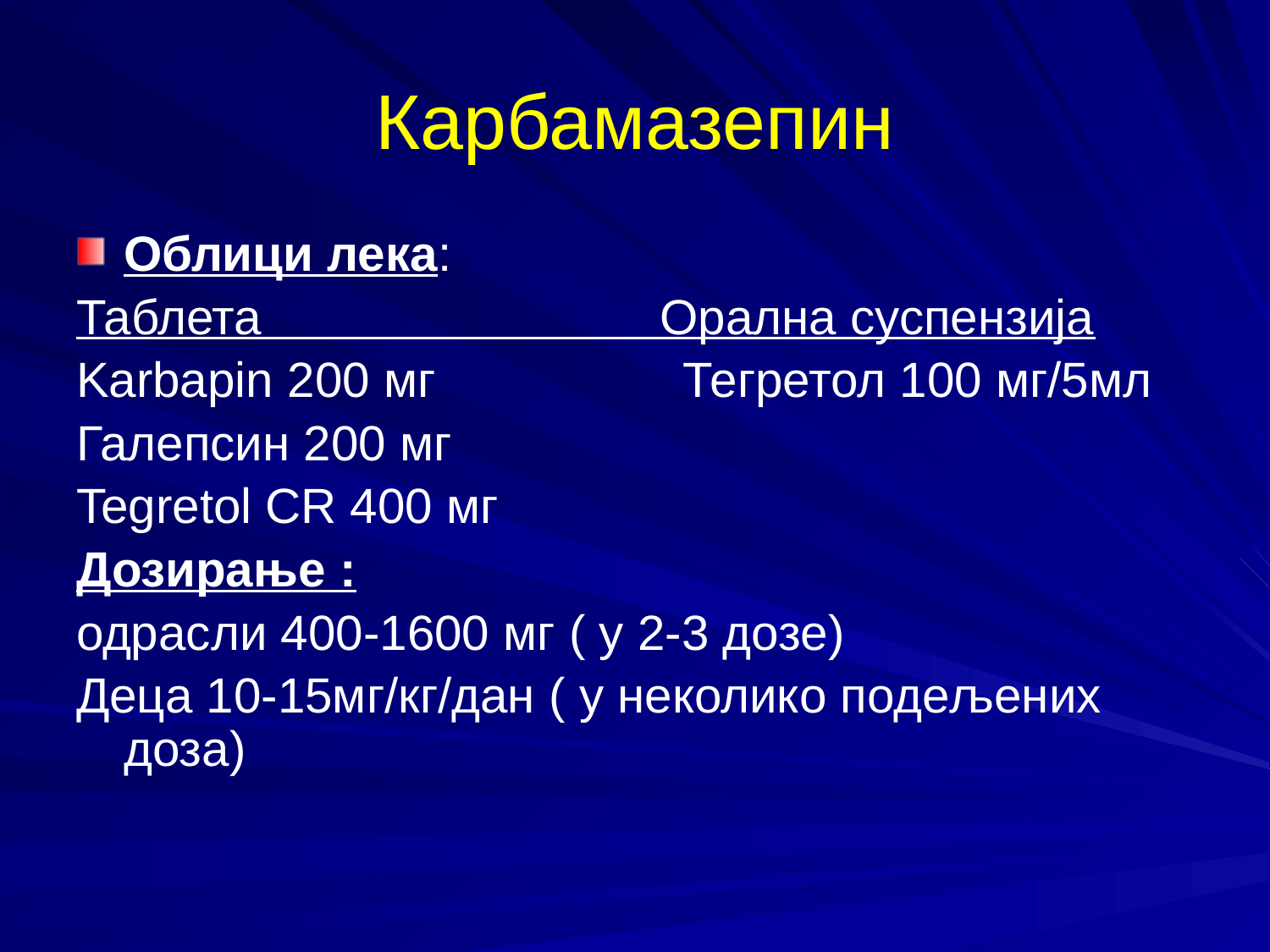

# Карбамазепин
Облици лека:
Таблета                             Орална суспензија
Karbаpin 200 мг                  Тегретол 100 мг/5мл
Галепсин 200 мг
Tegretol CR 400 мг
Дозирање :
одрасли 400-1600 мг ( у 2-3 дозе)
Деца 10-15мг/кг/дан ( у неколико подељених доза)